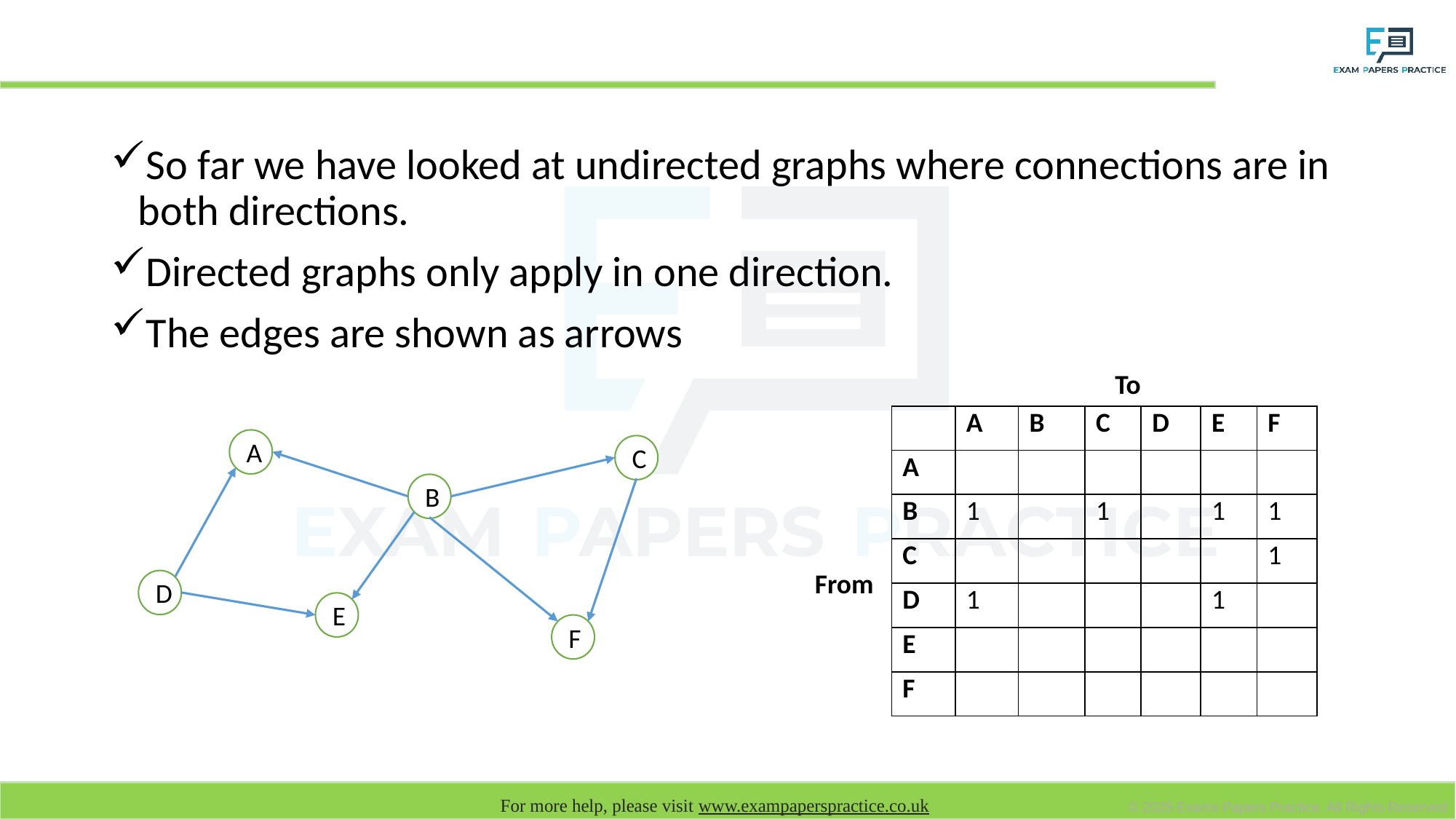

# Directed graph
So far we have looked at undirected graphs where connections are in both directions.
Directed graphs only apply in one direction.
The edges are shown as arrows
To
|  | A | B | C | D | E | F |
| --- | --- | --- | --- | --- | --- | --- |
| A |  |  |  |  |  |  |
| B | 1 |  | 1 |  | 1 | 1 |
| C |  |  |  |  |  | 1 |
| D | 1 |  |  |  | 1 |  |
| E |  |  |  |  |  |  |
| F |  |  |  |  |  |  |
A
C
B
From
D
E
F